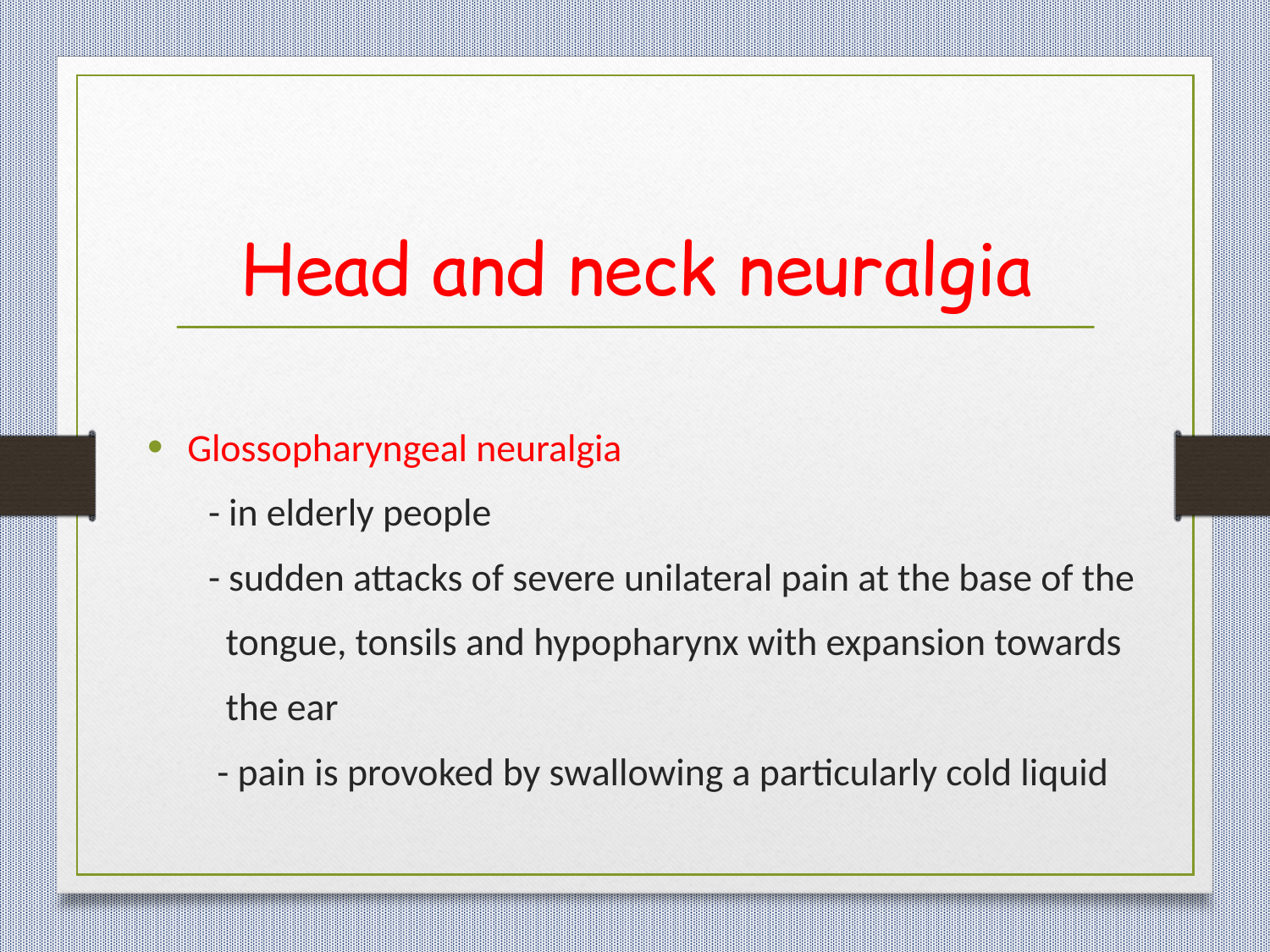

# Head and neck neuralgia
Glossopharyngeal neuralgia
       - in elderly people
       - sudden attacks of severe unilateral pain at the base of the
         tongue, tonsils and hypopharynx with expansion towards
         the ear
        - pain is provoked by swallowing a particularly cold liquid